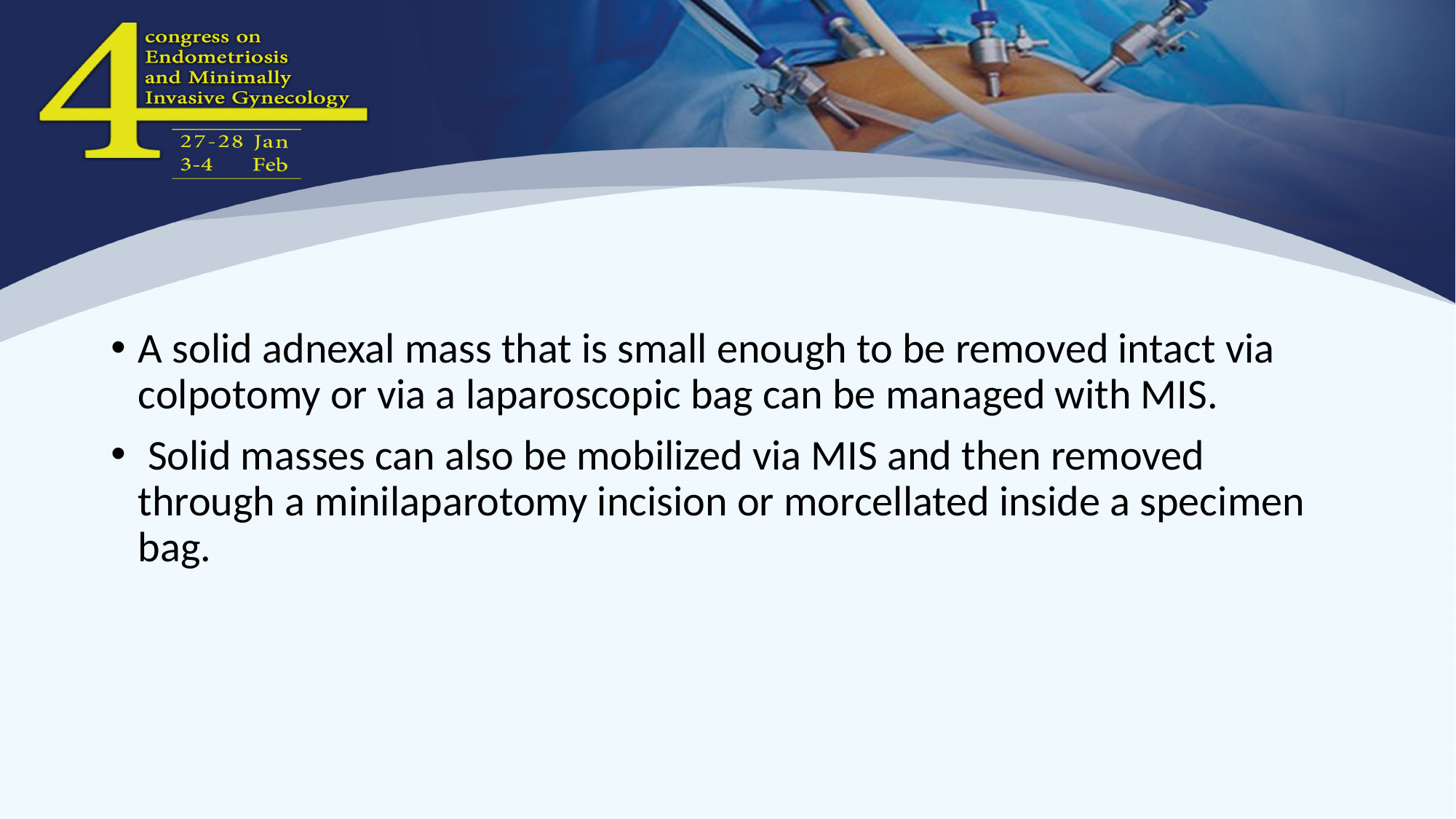

#
A solid adnexal mass that is small enough to be removed intact via colpotomy or via a laparoscopic bag can be managed with MIS.
 Solid masses can also be mobilized via MIS and then removed through a minilaparotomy incision or morcellated inside a specimen bag.